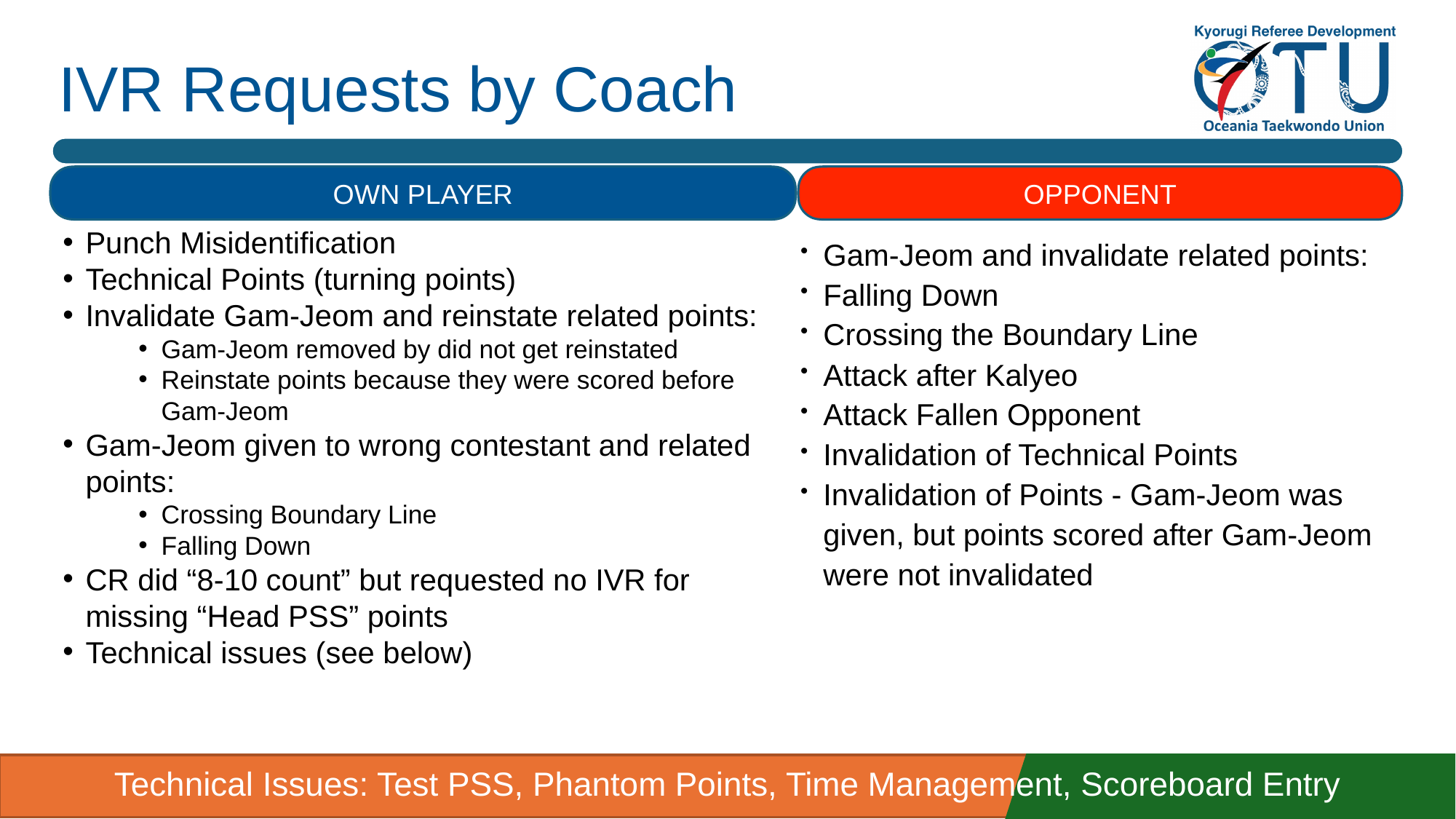

# IVR Requests by Coach
OWN PLAYER
OPPONENT
Punch Misidentification
Technical Points (turning points)
Invalidate Gam-Jeom and reinstate related points:
Gam-Jeom removed by did not get reinstated
Reinstate points because they were scored before Gam-Jeom
Gam-Jeom given to wrong contestant and related points:
Crossing Boundary Line
Falling Down
CR did “8-10 count” but requested no IVR for missing “Head PSS” points
Technical issues (see below)
Gam-Jeom and invalidate related points:
Falling Down
Crossing the Boundary Line
Attack after Kalyeo
Attack Fallen Opponent
Invalidation of Technical Points
Invalidation of Points - Gam-Jeom was given, but points scored after Gam-Jeom were not invalidated
Technical Issues: Test PSS, Phantom Points, Time Management, Scoreboard Entry